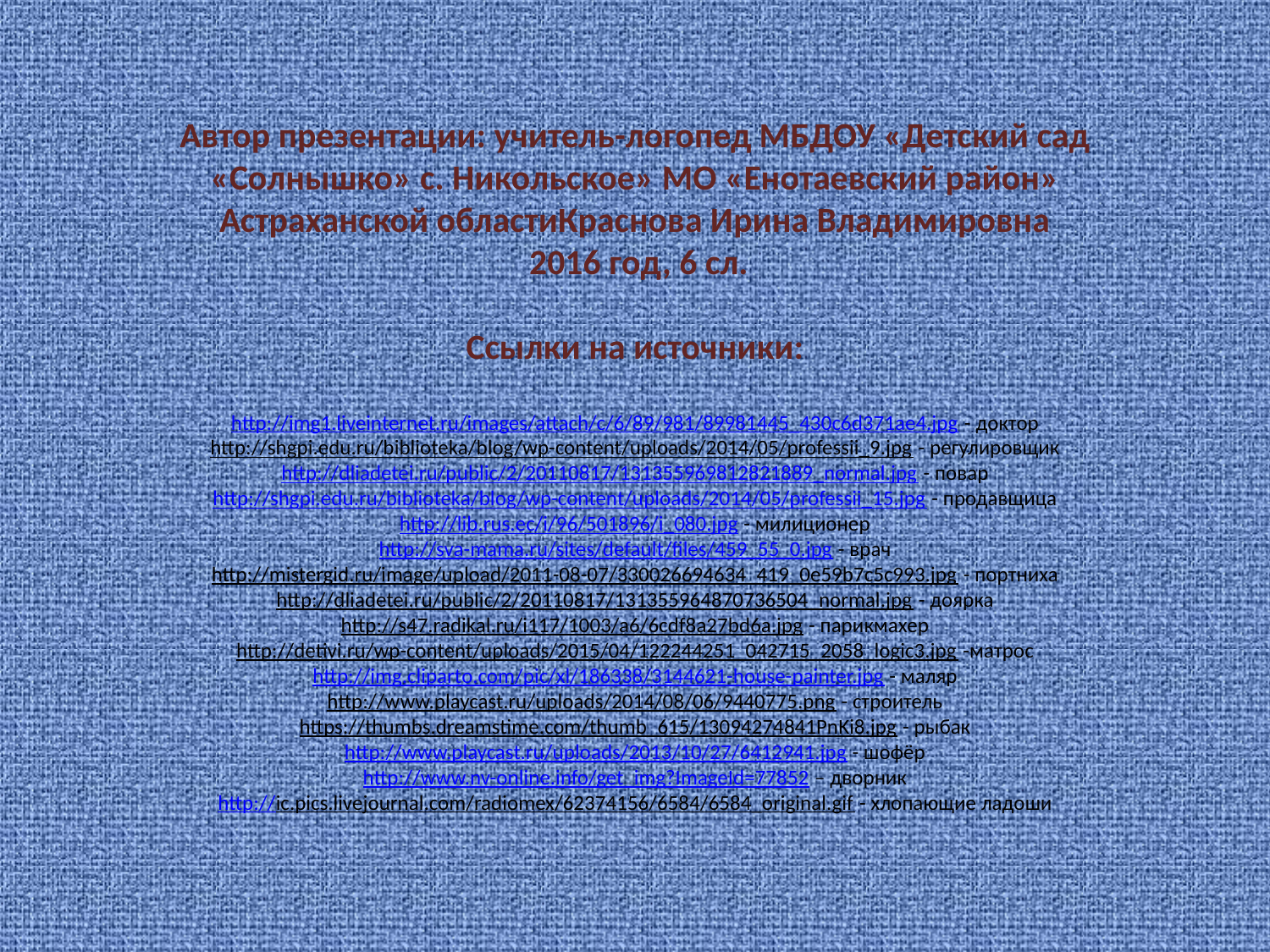

# Автор презентации: учитель-логопед МБДОУ «Детский сад «Солнышко» с. Никольское» МО «Енотаевский район» Астраханской областиКраснова Ирина Владимировна 2016 год, 6 сл. Ссылки на источники:   http://img1.liveinternet.ru/images/attach/c/6/89/981/89981445_430c6d371ae4.jpg - доктор http://shgpi.edu.ru/biblioteka/blog/wp-content/uploads/2014/05/professii_9.jpg - регулировщик http://dliadetei.ru/public/2/20110817/131355969812821889_normal.jpg - повар http://shgpi.edu.ru/biblioteka/blog/wp-content/uploads/2014/05/professii_15.jpg - продавщица http://lib.rus.ec/i/96/501896/i_080.jpg - милиционер http://sva-mama.ru/sites/default/files/459_55_0.jpg - врач http://mistergid.ru/image/upload/2011-08-07/330026694634_419_0e59b7c5c993.jpg - портниха http://dliadetei.ru/public/2/20110817/131355964870736504_normal.jpg - доярка http://s47.radikal.ru/i117/1003/a6/6cdf8a27bd6a.jpg - парикмахер http://detivi.ru/wp-content/uploads/2015/04/122244251_042715_2058_logic3.jpg -матрос http://img.cliparto.com/pic/xl/186338/3144621-house-painter.jpg - маляр http://www.playcast.ru/uploads/2014/08/06/9440775.png - строитель https://thumbs.dreamstime.com/thumb_615/13094274841PnKi8.jpg - рыбак http://www.playcast.ru/uploads/2013/10/27/6412941.jpg - шофёр http://www.nv-online.info/get_img?ImageId=77852 – дворник http://ic.pics.livejournal.com/radiomex/62374156/6584/6584_original.gif - хлопающие ладоши